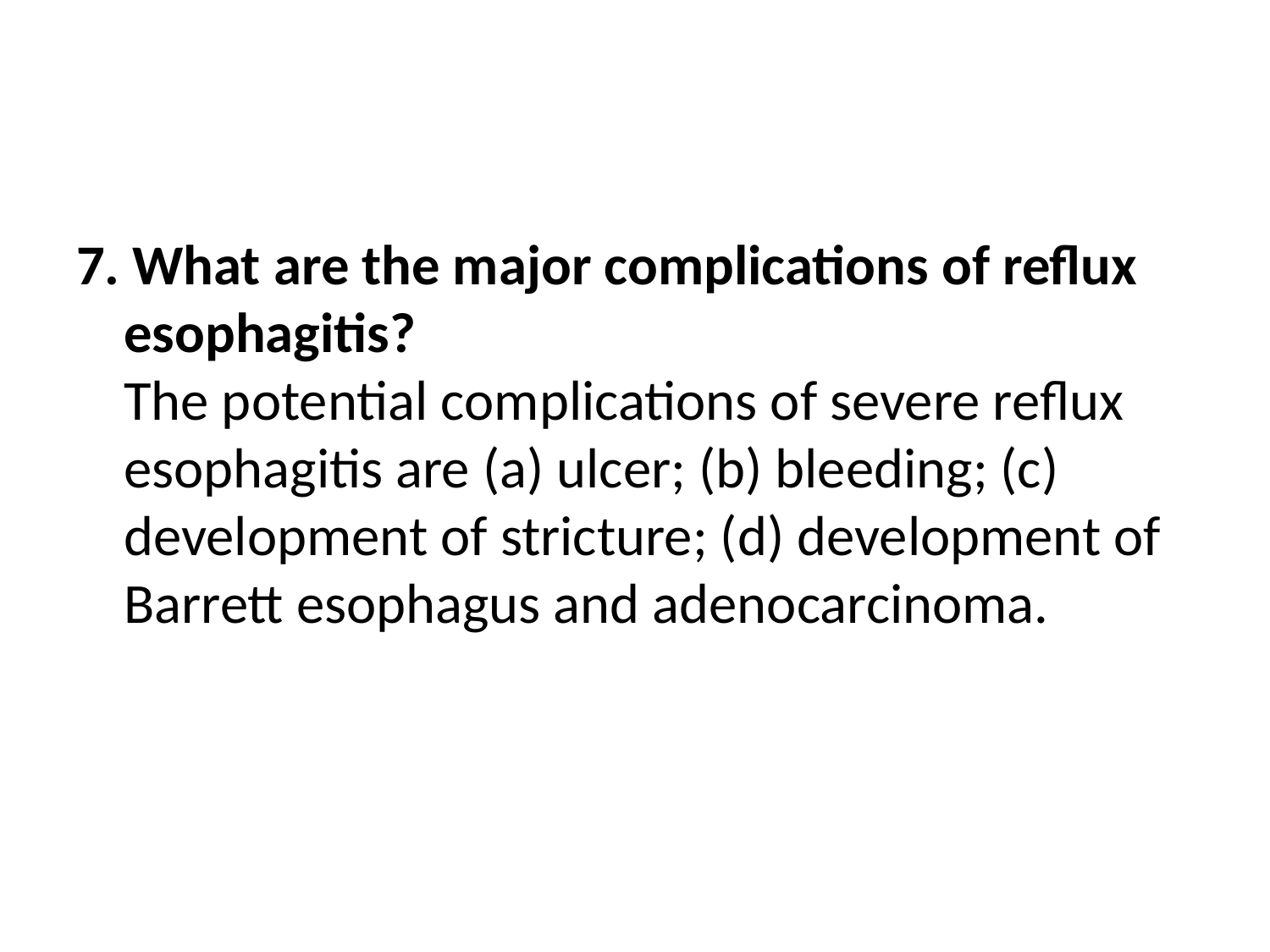

#
7. What are the major complications of reflux esophagitis? 
The potential complications of severe reflux esophagitis are (a) ulcer; (b) bleeding; (c) development of stricture; (d) development of Barrett esophagus and adenocarcinoma.